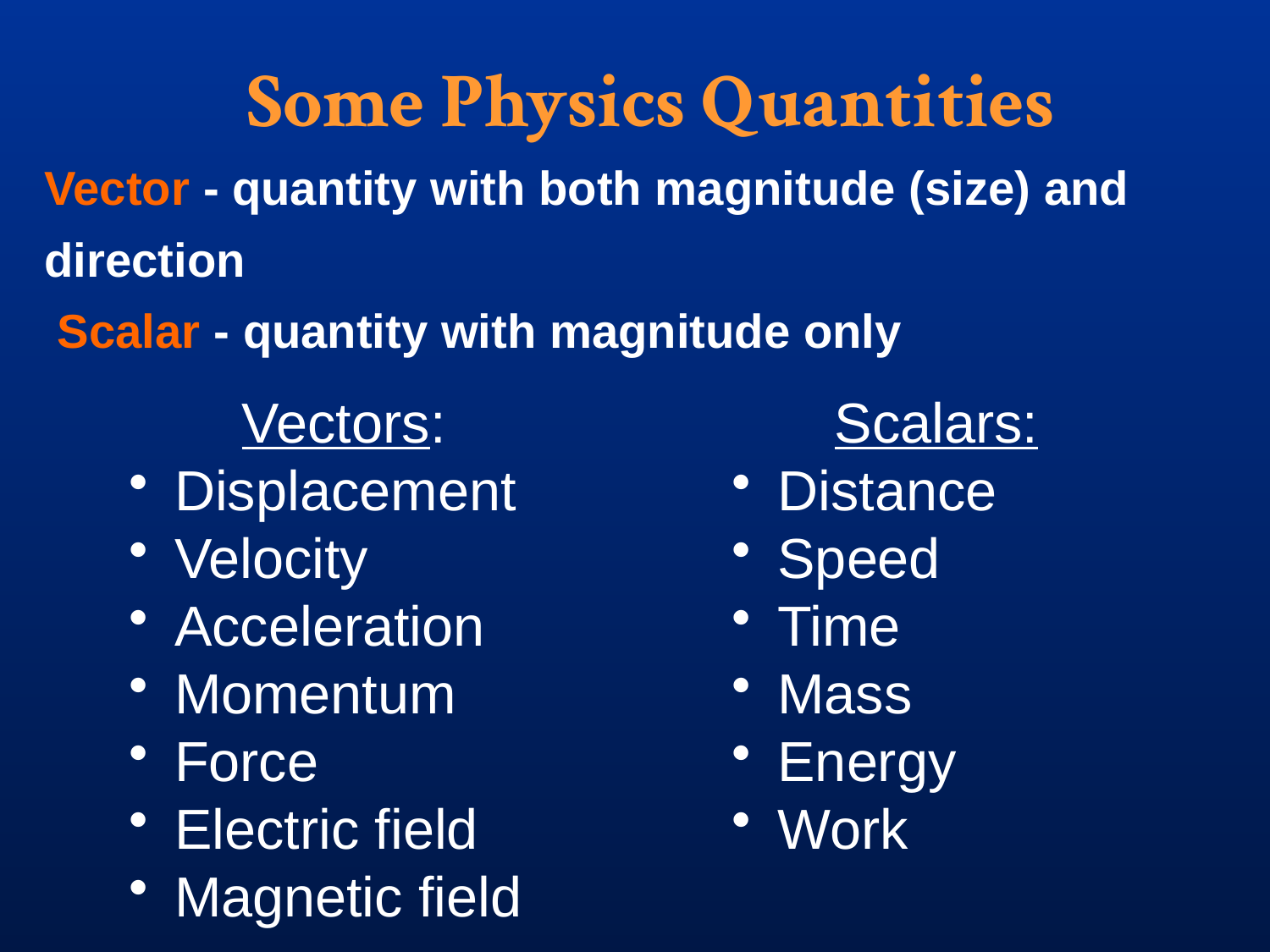

# Some Physics Quantities
Vector - quantity with both magnitude (size) and direction
 Scalar - quantity with magnitude only
Vectors:
 Displacement
 Velocity
 Acceleration
 Momentum
 Force
 Electric field
 Magnetic field
Scalars:
 Distance
 Speed
 Time
 Mass
 Energy
 Work